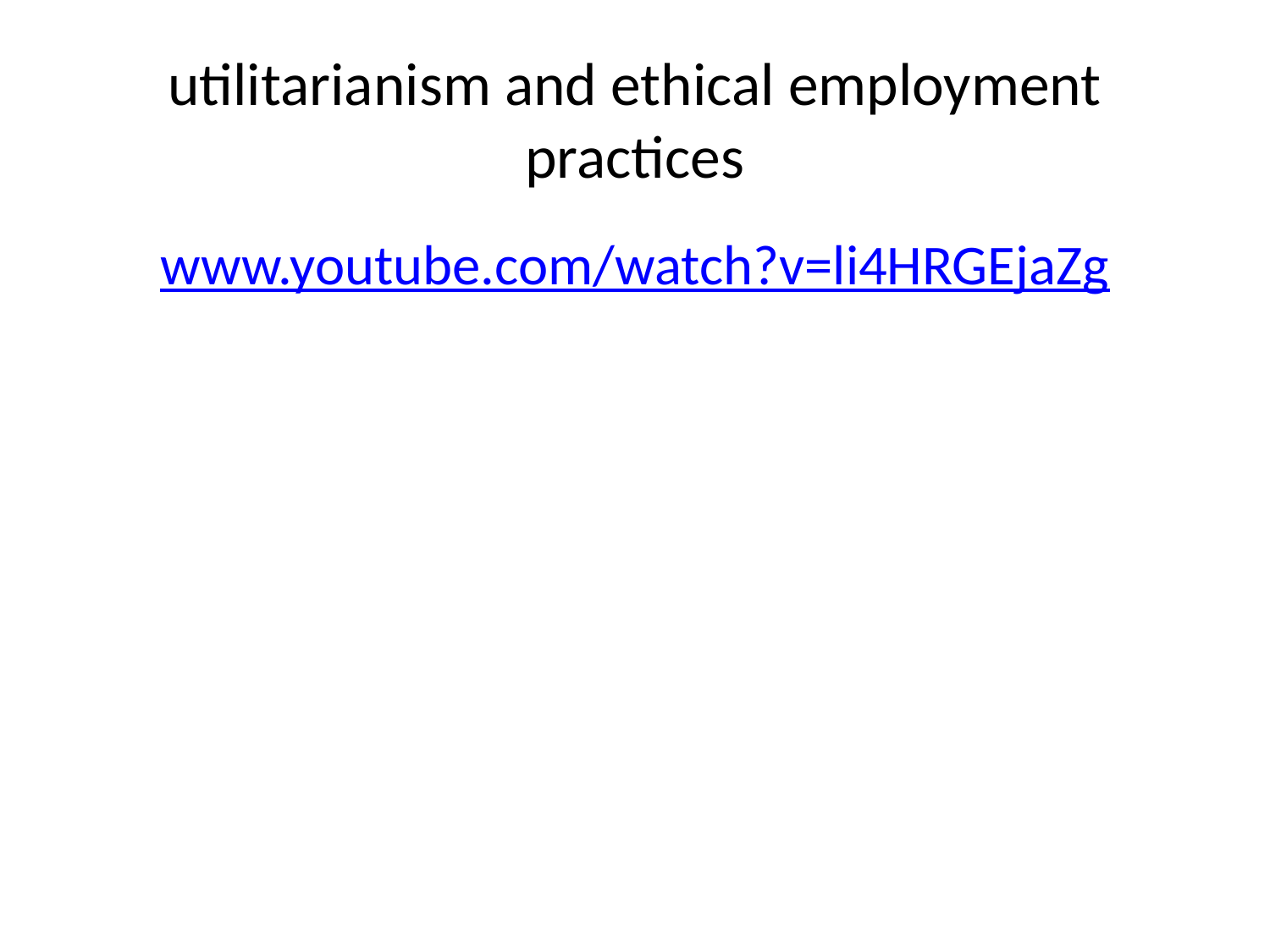

# utilitarianism and ethical employment practices
www.youtube.com/watch?v=li4HRGEjaZg